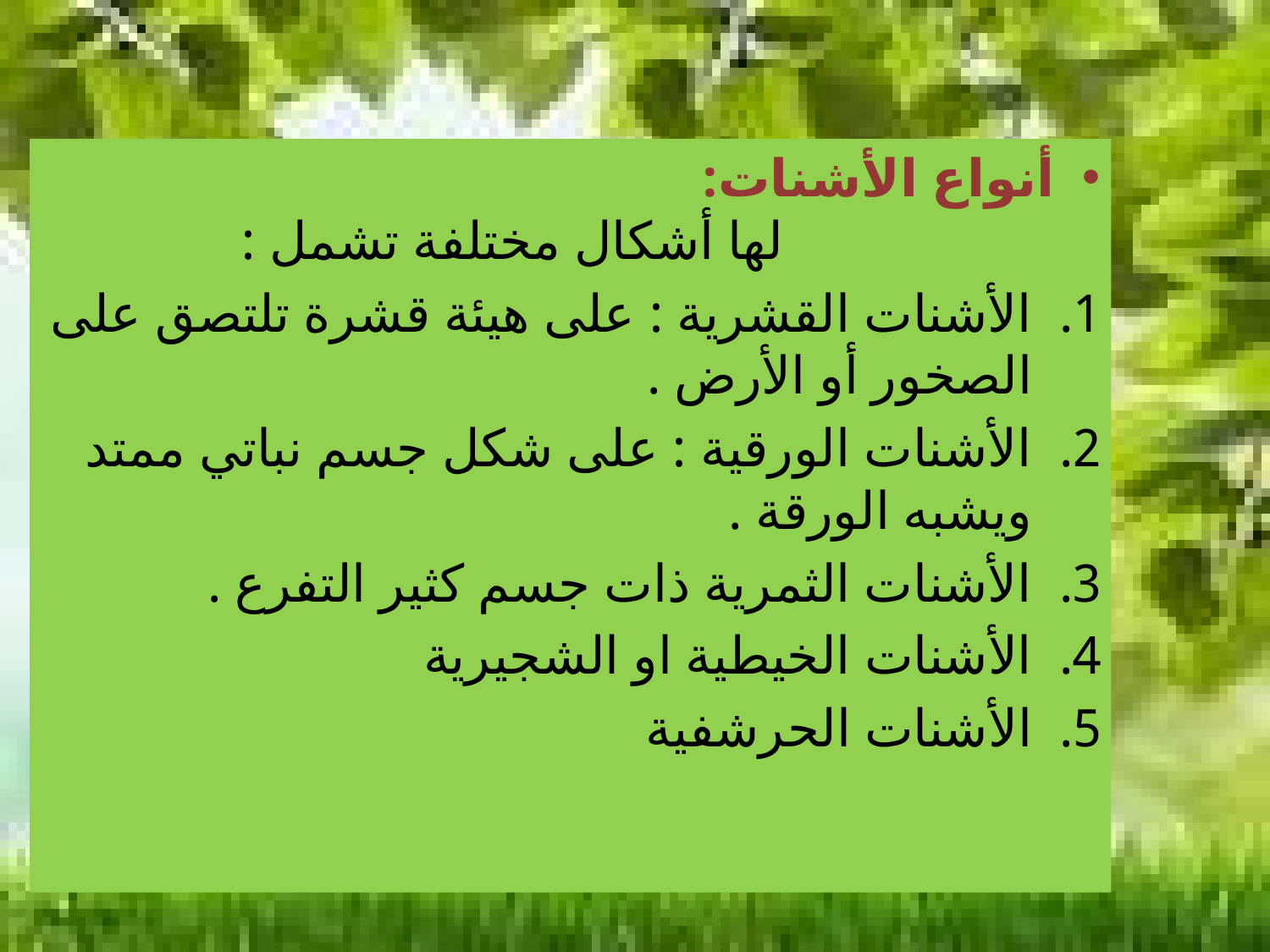

أنواع الأشنات:
                    لها أشكال مختلفة تشمل :
الأشنات القشرية : على هيئة قشرة تلتصق على الصخور أو الأرض .
الأشنات الورقية : على شكل جسم نباتي ممتد ويشبه الورقة .
الأشنات الثمرية ذات جسم كثير التفرع .
الأشنات الخيطية او الشجيرية
الأشنات الحرشفية